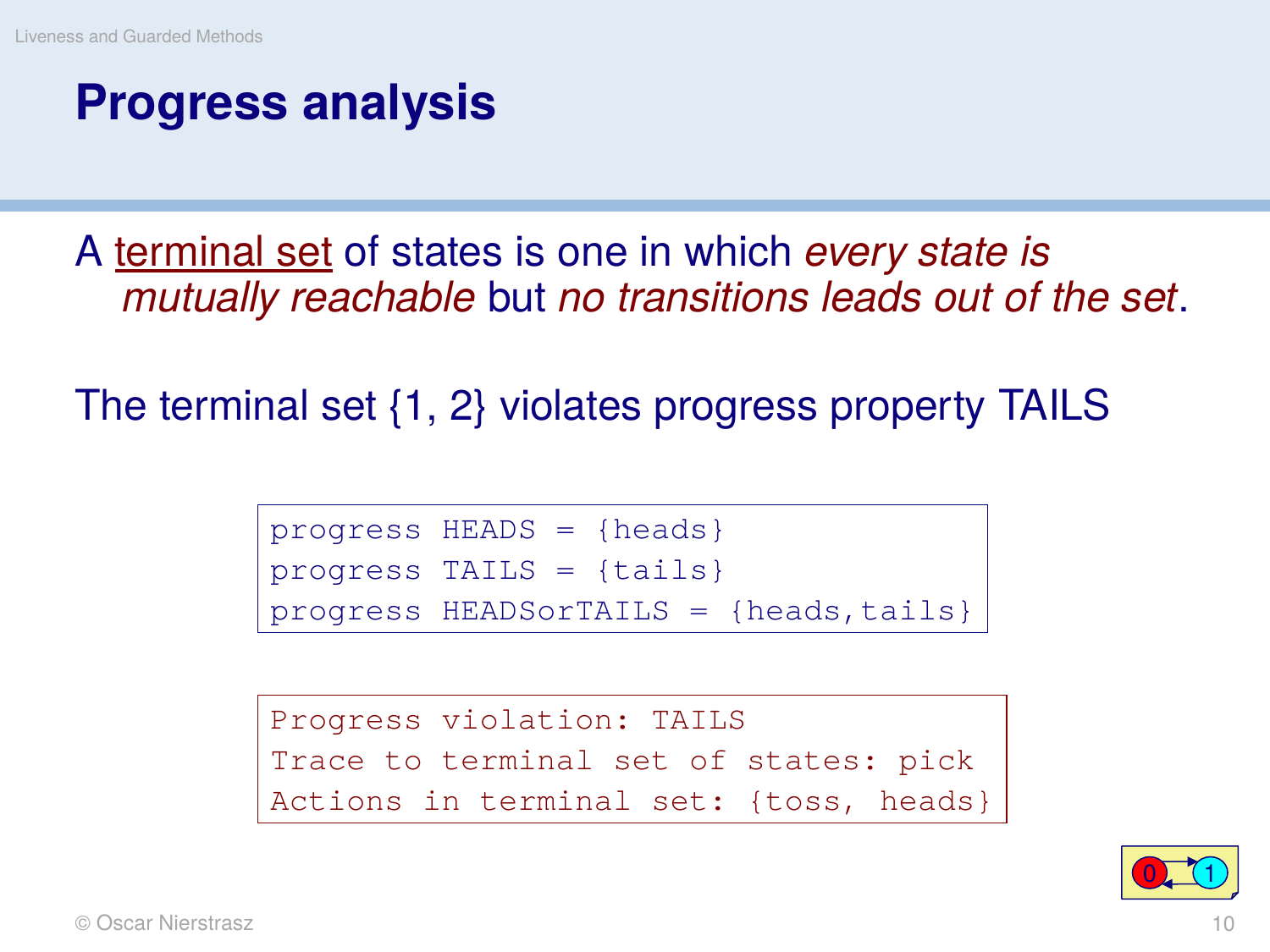

Liveness and Guarded Methods
# Progress analysis
A terminal set of states is one in which every state is mutually reachable but no transitions leads out of the set.

The terminal set {1, 2} violates progress property TAILS
progress HEADS = {heads}
progress TAILS = {tails}
progress HEADSorTAILS = {heads,tails}
Progress violation: TAILS
Trace to terminal set of states: pick
Actions in terminal set: {toss, heads}

0
1
© Oscar Nierstrasz
10